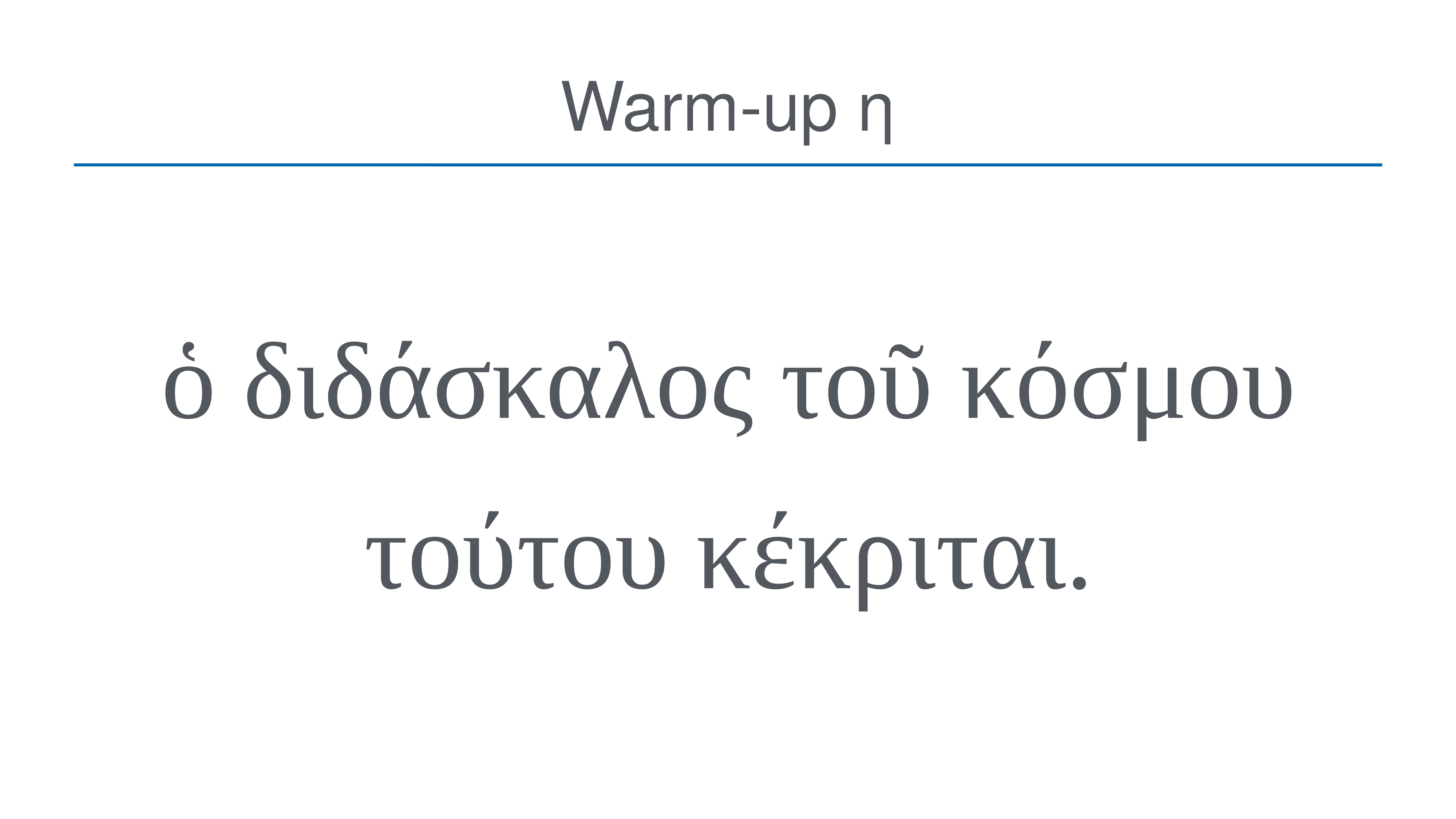

# Warm-up η
ὁ διδάσκαλος τοῦ κόσμου τούτου κέκριται.